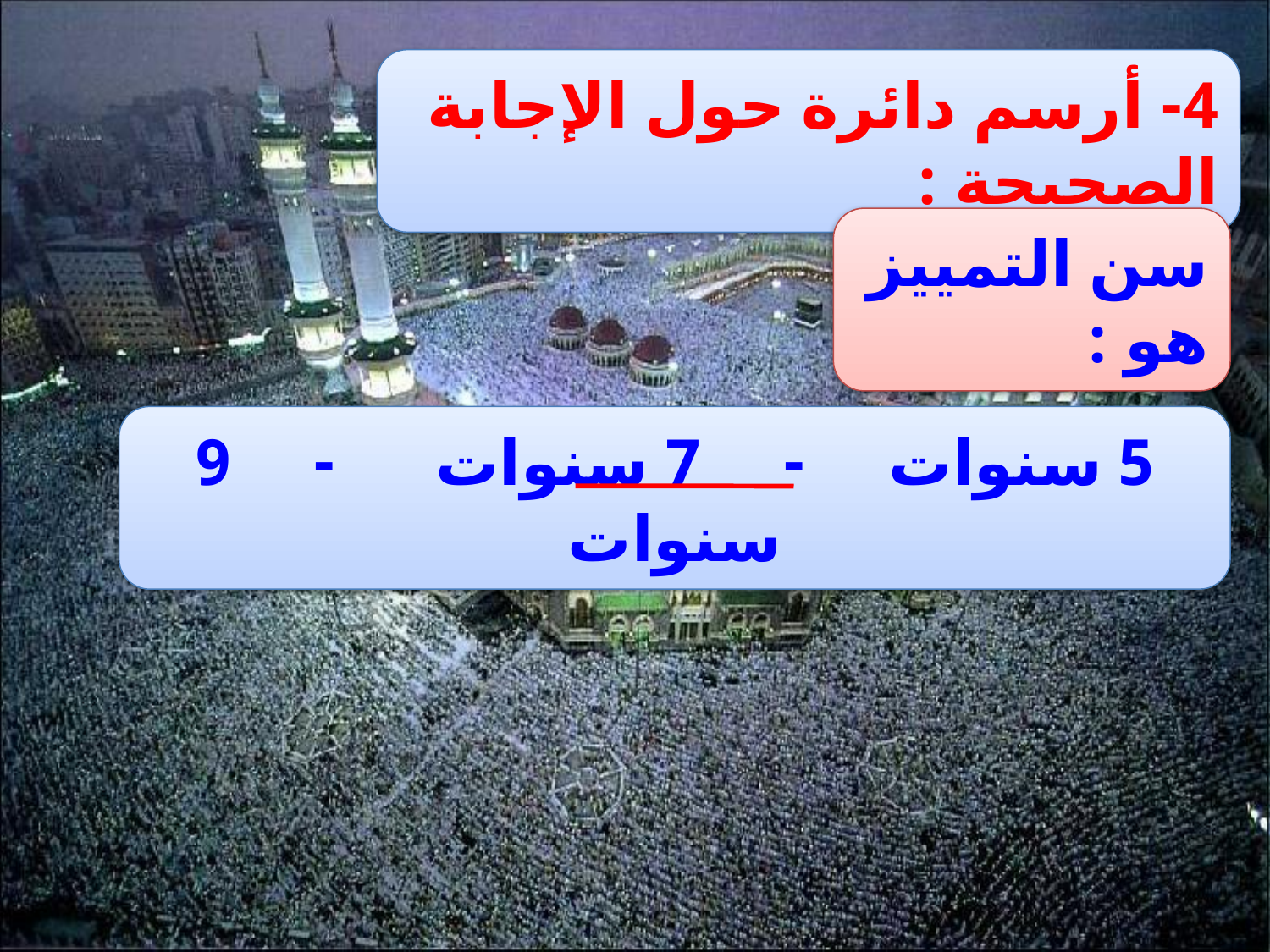

4- أرسم دائرة حول الإجابة الصحيحة :
سن التمييز هو :
5 سنوات     -     7 سنوات      -     9 سنوات